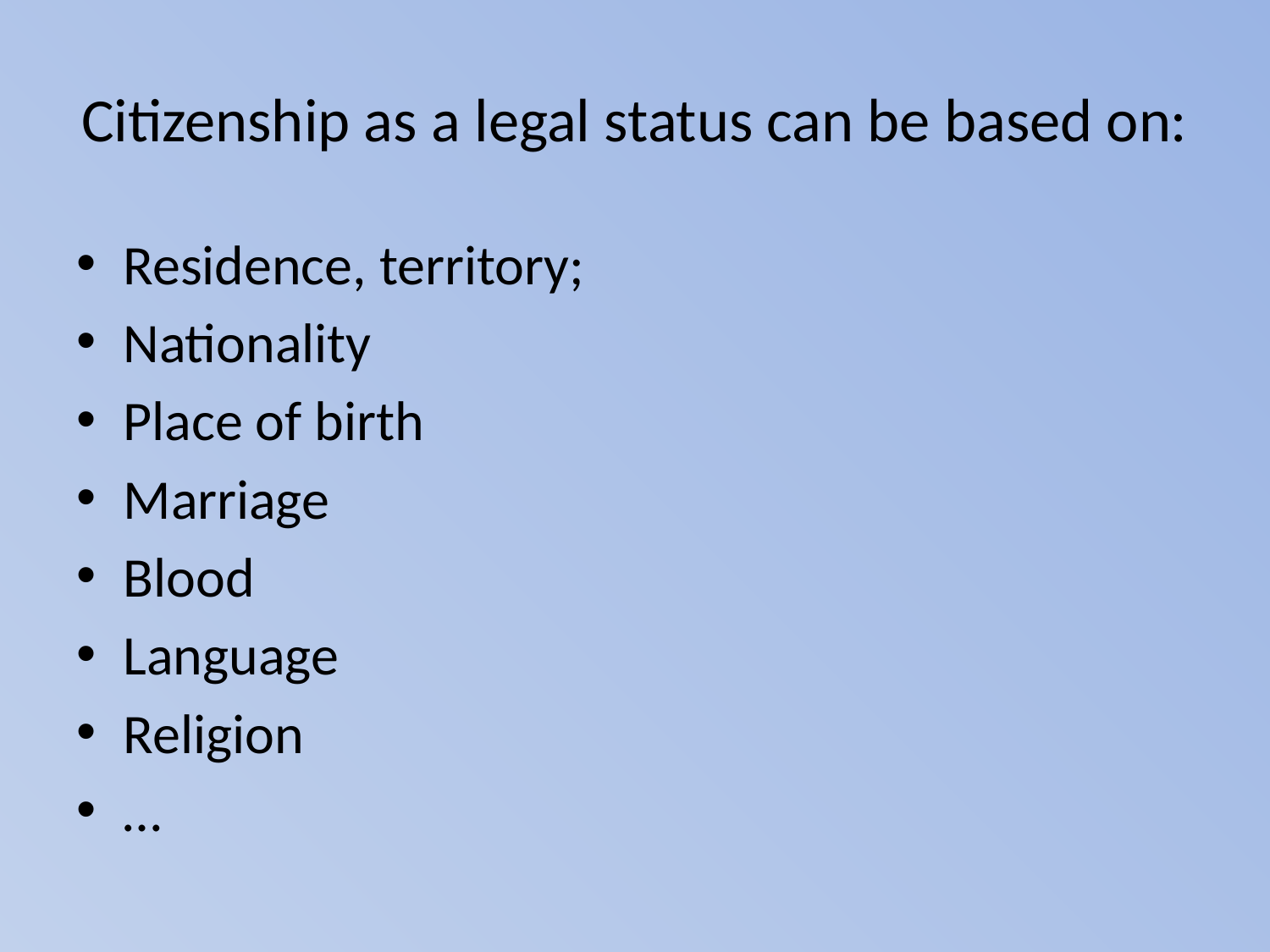

# Citizenship as a legal status can be based on:
Residence, territory;
Nationality
Place of birth
Marriage
Blood
Language
Religion
…